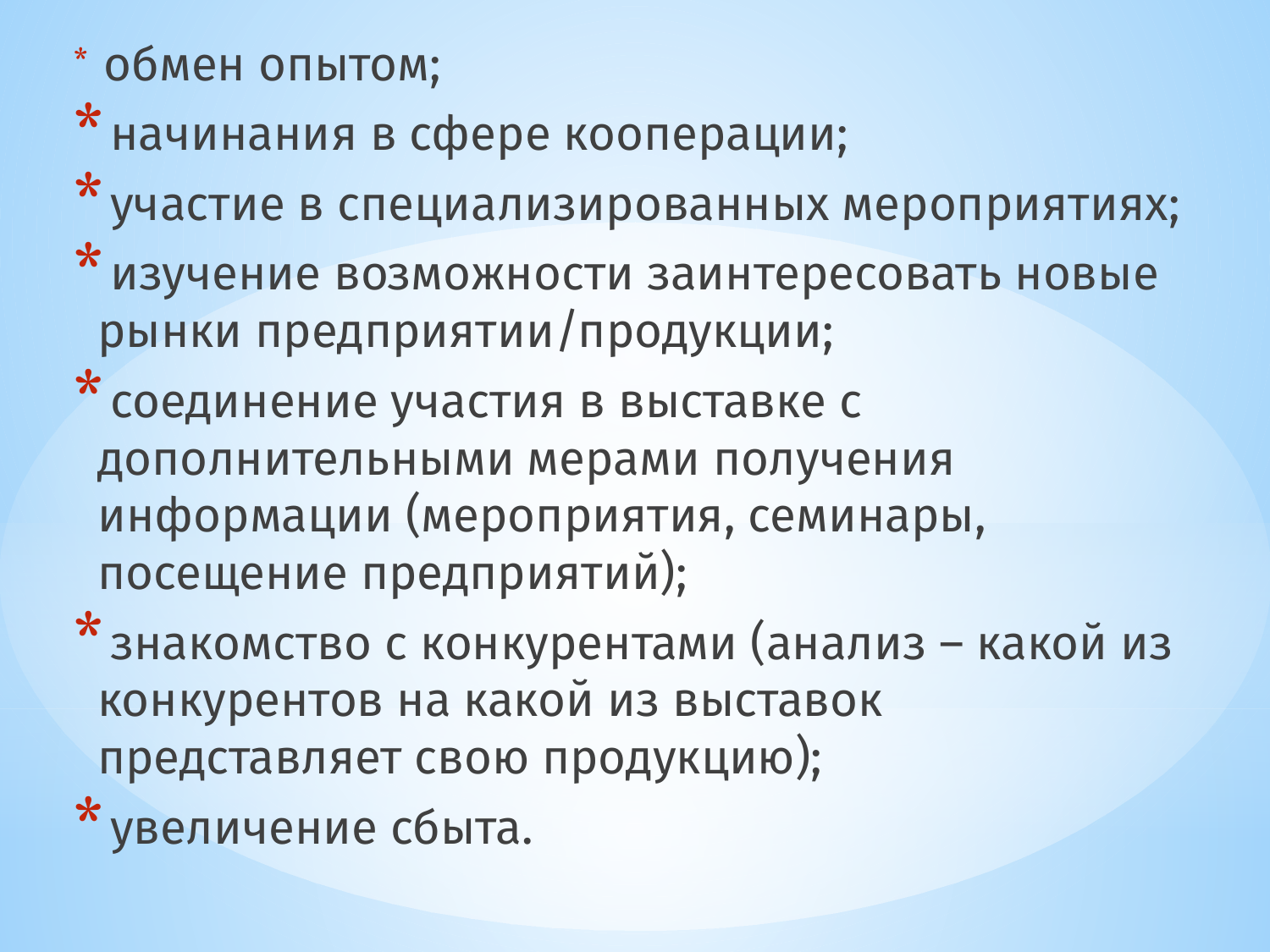

обмен опытом;
 начинания в сфере кооперации;
 участие в специализированных мероприятиях;
 изучение возможности заинтересовать новые рынки предприятии/продукции;
 соединение участия в выставке с дополнительными мерами получения информации (мероприятия, семинары, посещение предприятий);
 знакомство с конкурентами (анализ – какой из конкурентов на какой из выставок представляет свою продукцию);
 увеличение сбыта.
#